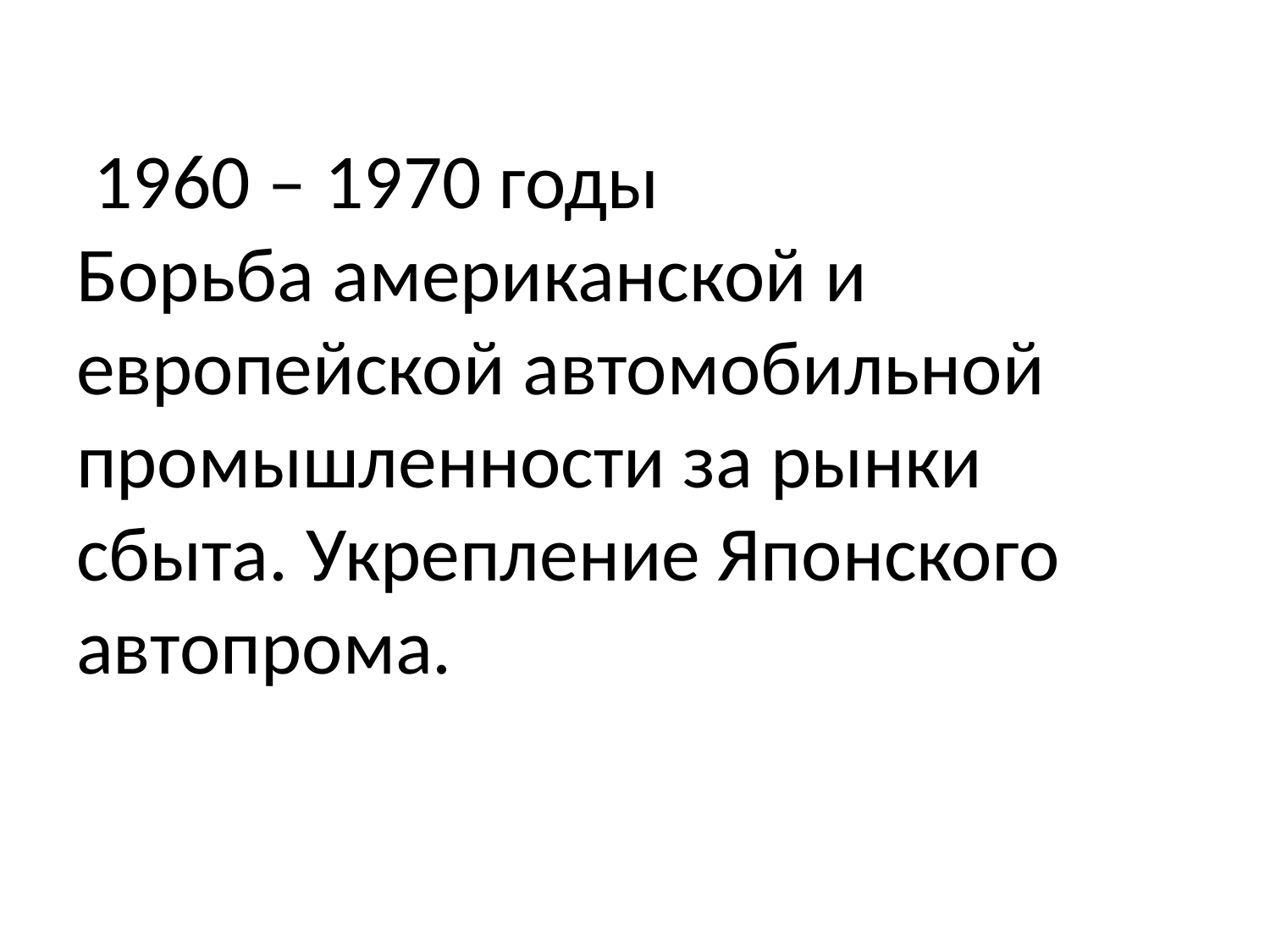

# 1960 – 1970 годы Борьба американской и европейской автомобильной промышленности за рынки сбыта. Укрепление Японского автопрома.